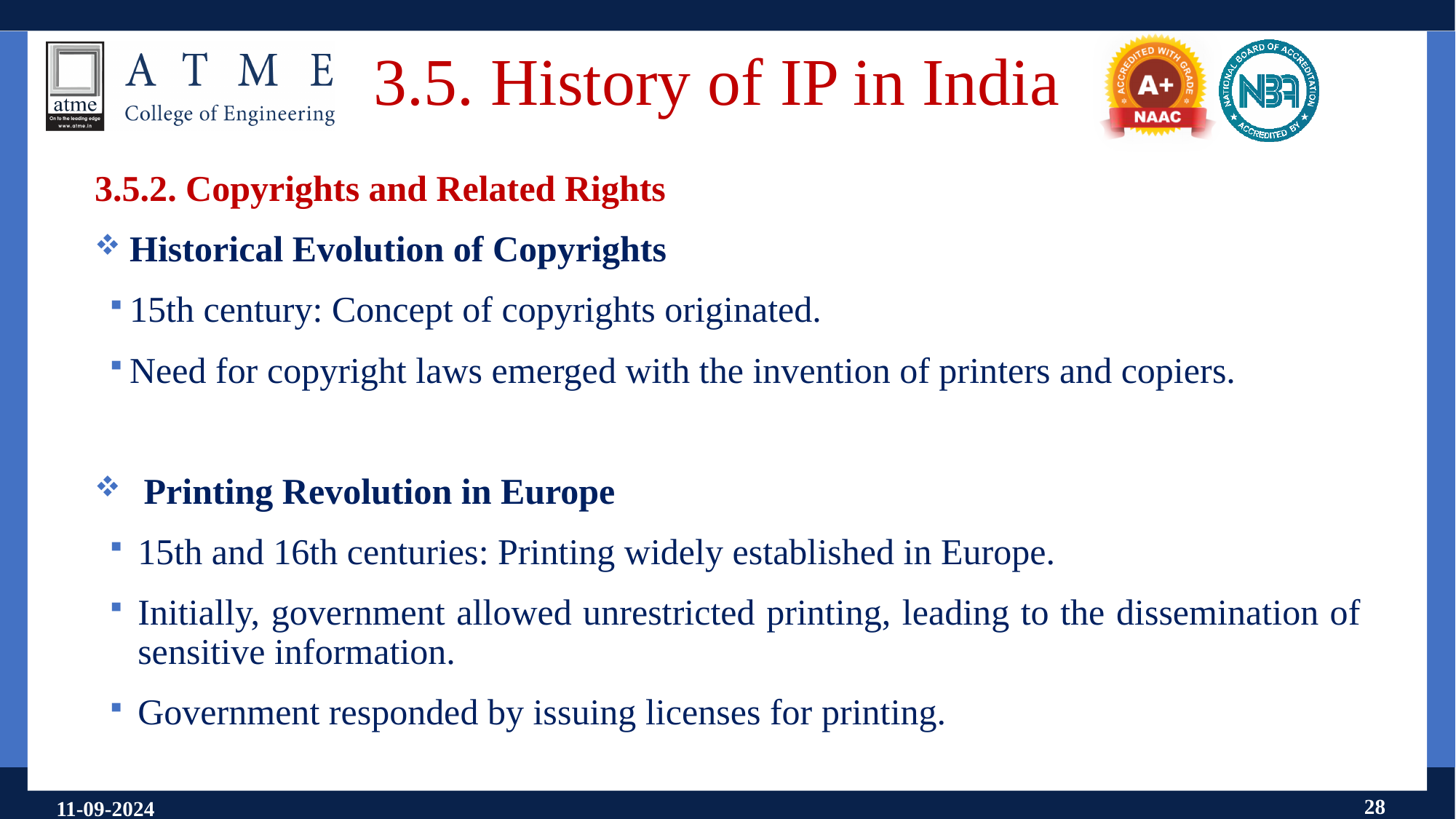

# 3.5. History of IP in India
3.5.2. Copyrights and Related Rights
Historical Evolution of Copyrights
15th century: Concept of copyrights originated.
Need for copyright laws emerged with the invention of printers and copiers.

Printing Revolution in Europe
15th and 16th centuries: Printing widely established in Europe.
Initially, government allowed unrestricted printing, leading to the dissemination of sensitive information.
Government responded by issuing licenses for printing.
28
11-09-2024